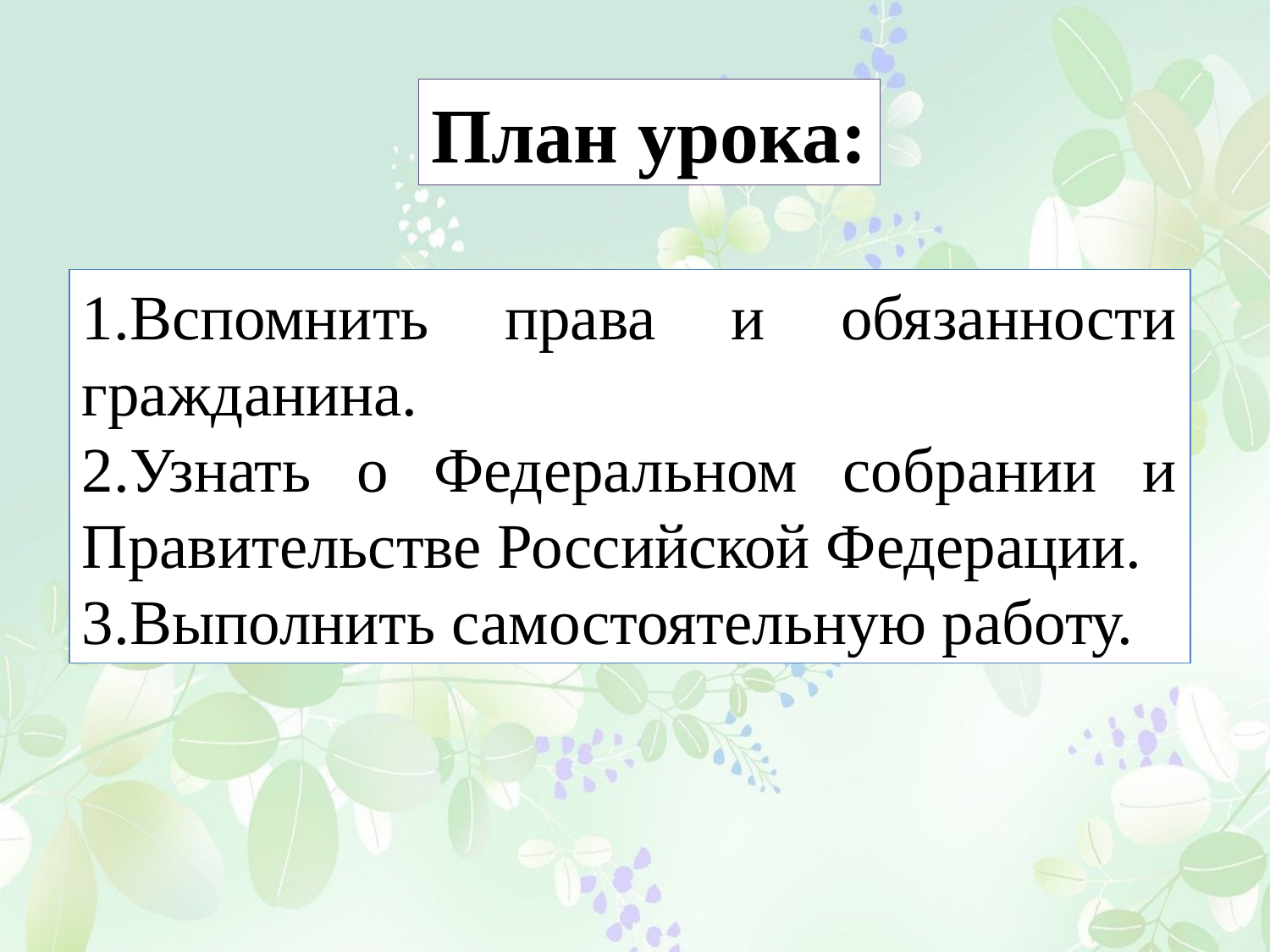

План урока:
1.Узнать о Федеральном собрании и Правительстве Российской Федерации.
2.Выполнить самостоятельную работу.
3.Вспомнить права и обязанности гражданина.
1.Вспомнить права и обязанности гражданина.
2.Узнать о Федеральном собрании и Правительстве Российской Федерации.
3.Выполнить самостоятельную работу.